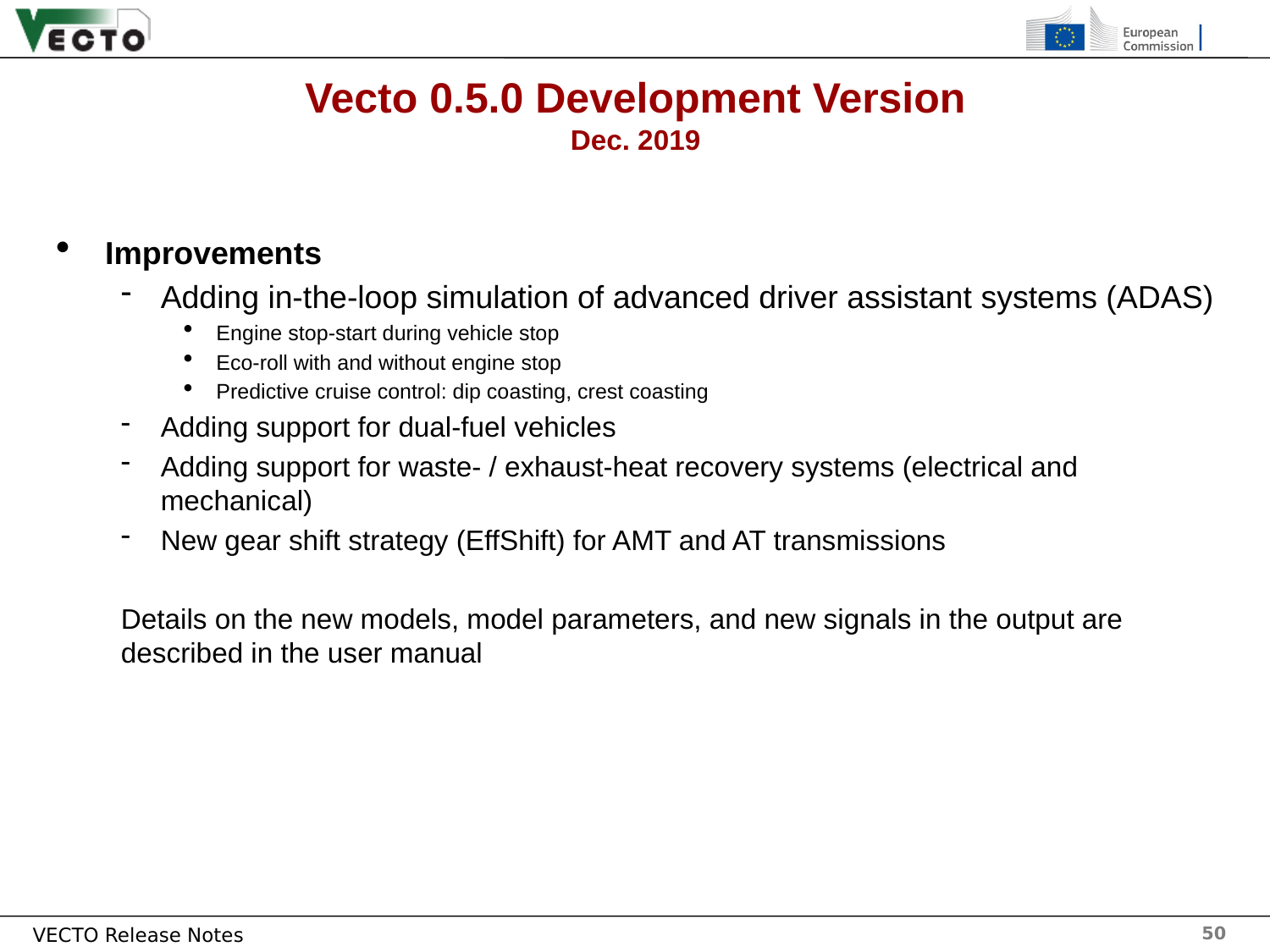

# Vecto 0.5.0 Development Version Dec. 2019
Improvements
Adding in-the-loop simulation of advanced driver assistant systems (ADAS)
Engine stop-start during vehicle stop
Eco-roll with and without engine stop
Predictive cruise control: dip coasting, crest coasting
Adding support for dual-fuel vehicles
Adding support for waste- / exhaust-heat recovery systems (electrical and mechanical)
New gear shift strategy (EffShift) for AMT and AT transmissions

Details on the new models, model parameters, and new signals in the output are described in the user manual